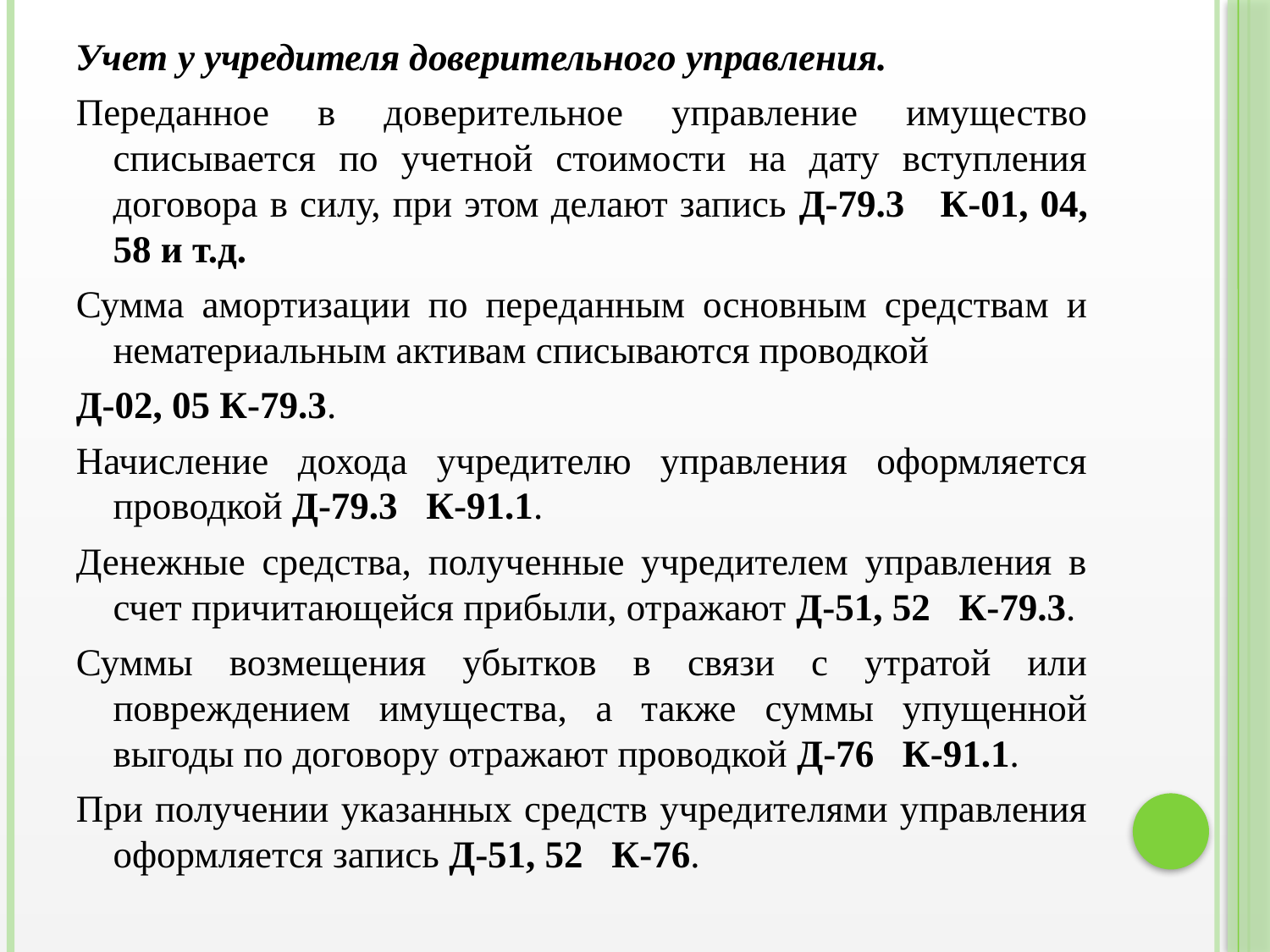

Учет у учредителя доверительного управления.
Переданное в доверительное управление имущество списывается по учетной стоимости на дату вступления договора в силу, при этом делают запись Д-79.3   К-01, 04, 58 и т.д.
Сумма амортизации по переданным основным средствам и нематериальным активам списываются проводкой
Д-02, 05 К-79.3.
Начисление дохода учредителю управления оформляется проводкой Д-79.3   К-91.1.
Денежные средства, полученные учредителем управления в счет причитающейся прибыли, отражают Д-51, 52   К-79.3.
Суммы возмещения убытков в связи с утратой или повреждением имущества, а также суммы упущенной выгоды по договору отражают проводкой Д-76   К-91.1.
При получении указанных средств учредителями управления оформляется запись Д-51, 52   К-76.